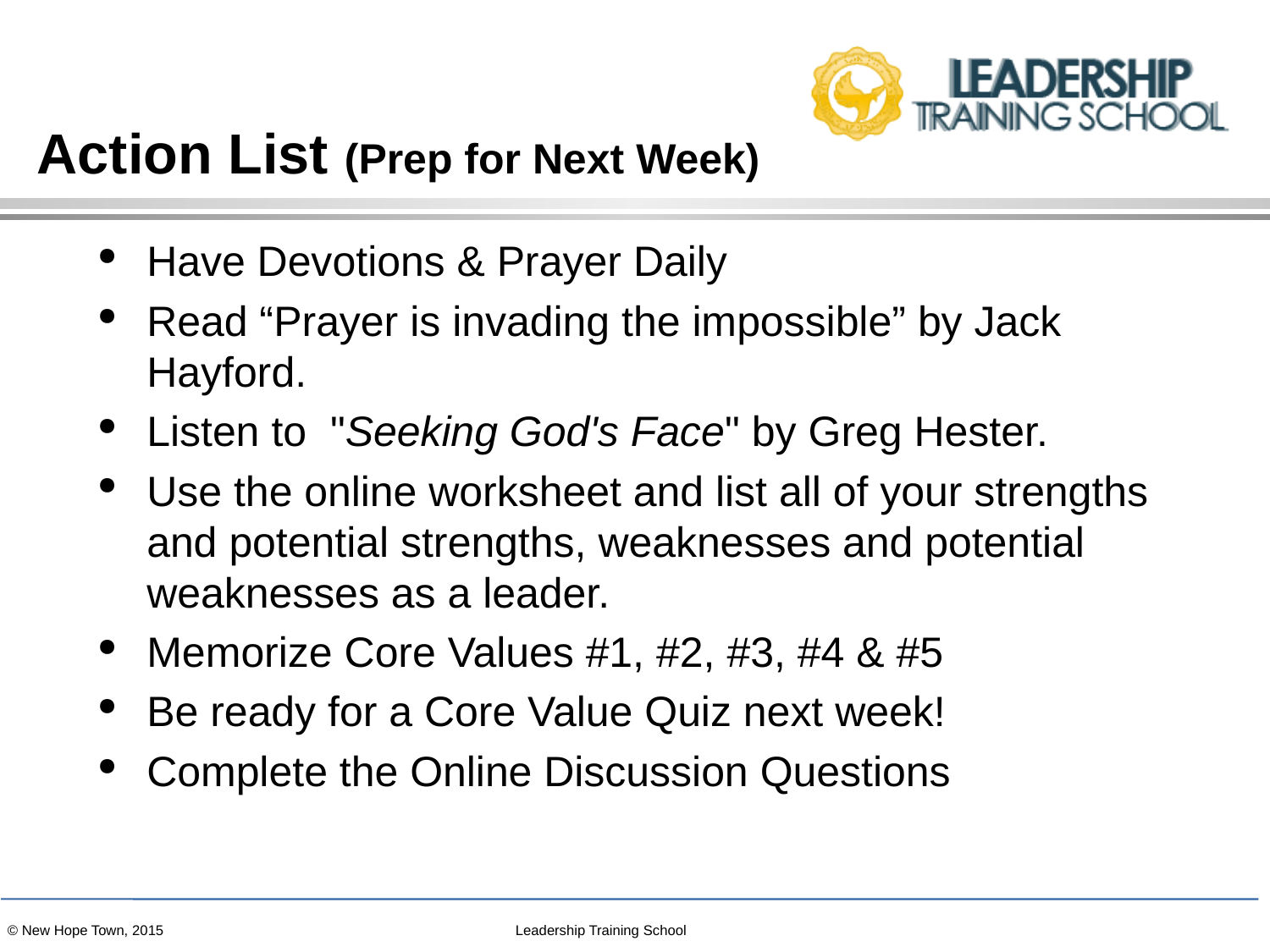

# Action List (Prep for Next Week)
Have Devotions & Prayer Daily
Read “Prayer is invading the impossible” by Jack Hayford.
Listen to  "Seeking God's Face" by Greg Hester.
Use the online worksheet and list all of your strengths and potential strengths, weaknesses and potential weaknesses as a leader.
Memorize Core Values #1, #2, #3, #4 & #5
Be ready for a Core Value Quiz next week!
Complete the Online Discussion Questions
21